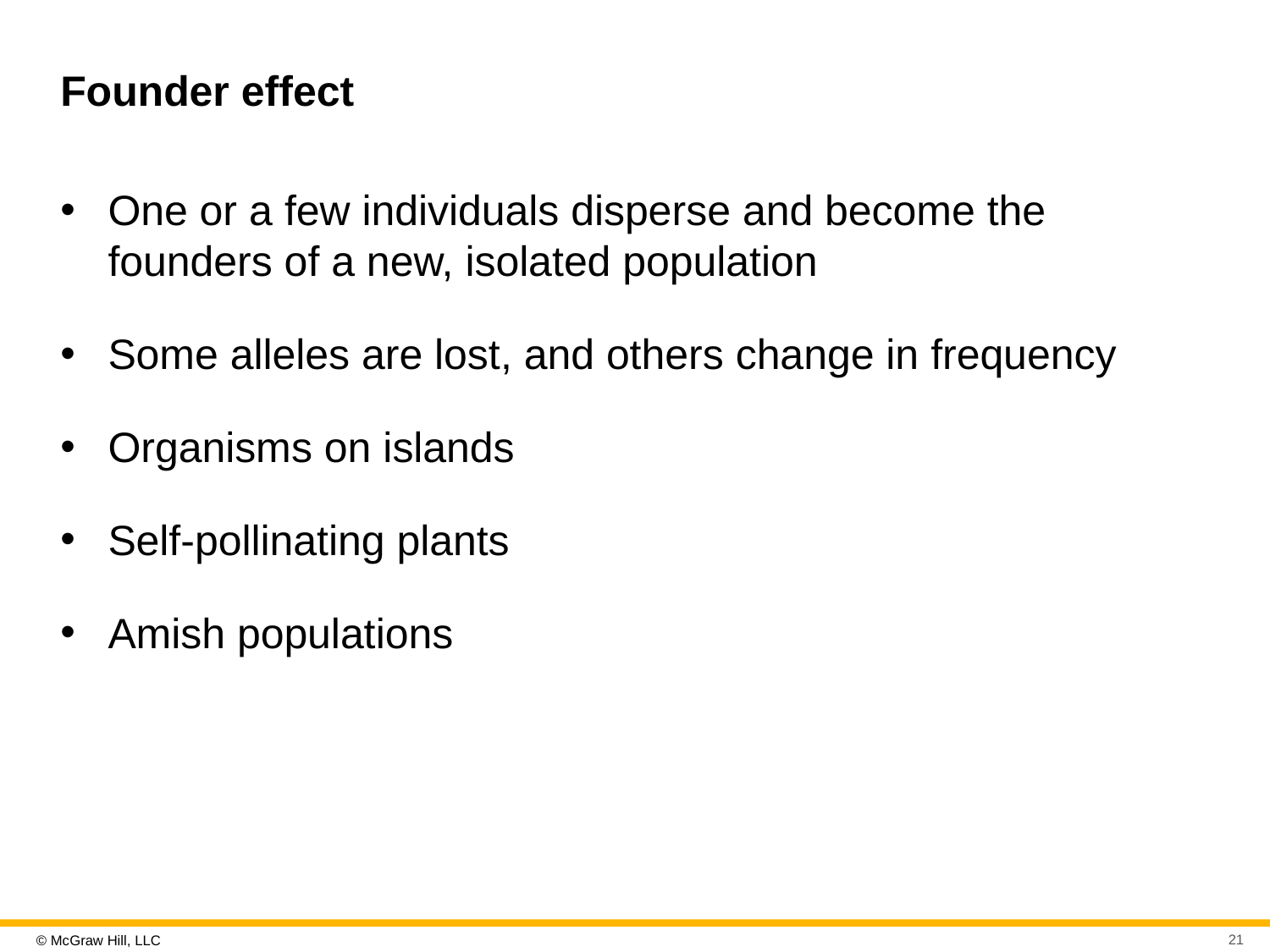

# Founder effect
One or a few individuals disperse and become the founders of a new, isolated population
Some alleles are lost, and others change in frequency
Organisms on islands
Self-pollinating plants
Amish populations
21